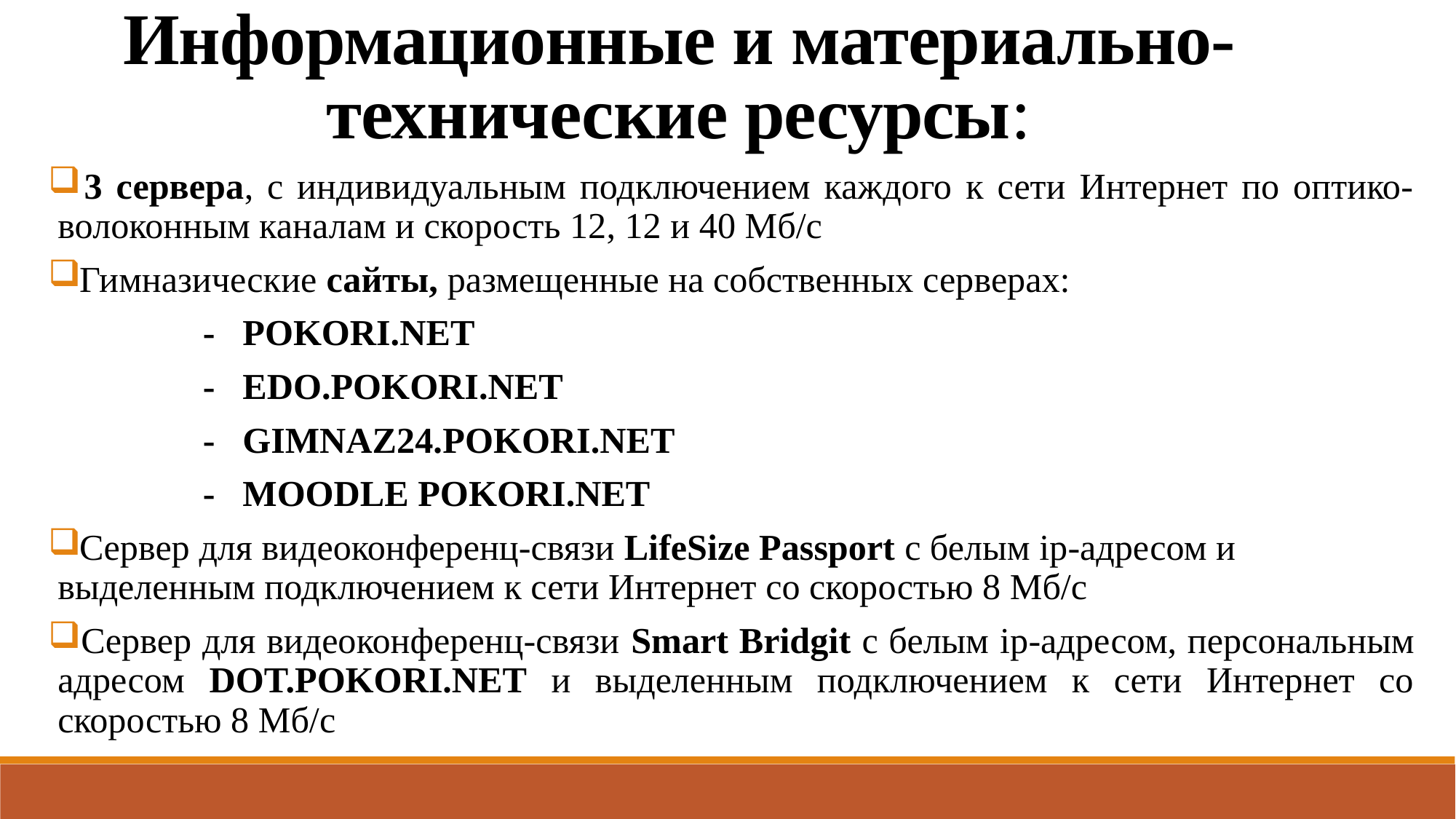

Информационные и материально-технические ресурсы:
 3 сервера, с индивидуальным подключением каждого к сети Интернет по оптико-волоконным каналам и скорость 12, 12 и 40 Мб/с
 Гимназические сайты, размещенные на собственных серверах:
                 -   POKORI.NET
                 -   EDO.POKORI.NET
                 -   GIMNAZ24.POKORI.NET
                 -   MOODLE POKORI.NET
 Cервер для видеоконференц-связи LifeSize Passport с белым ip-адресом и выделенным подключением к сети Интернет со скоростью 8 Мб/с
 Cервер для видеоконференц-связи Smart Bridgit с белым ip-адресом, персональным адресом DOT.POKORI.NET и выделенным подключением к сети Интернет со скоростью 8 Мб/с